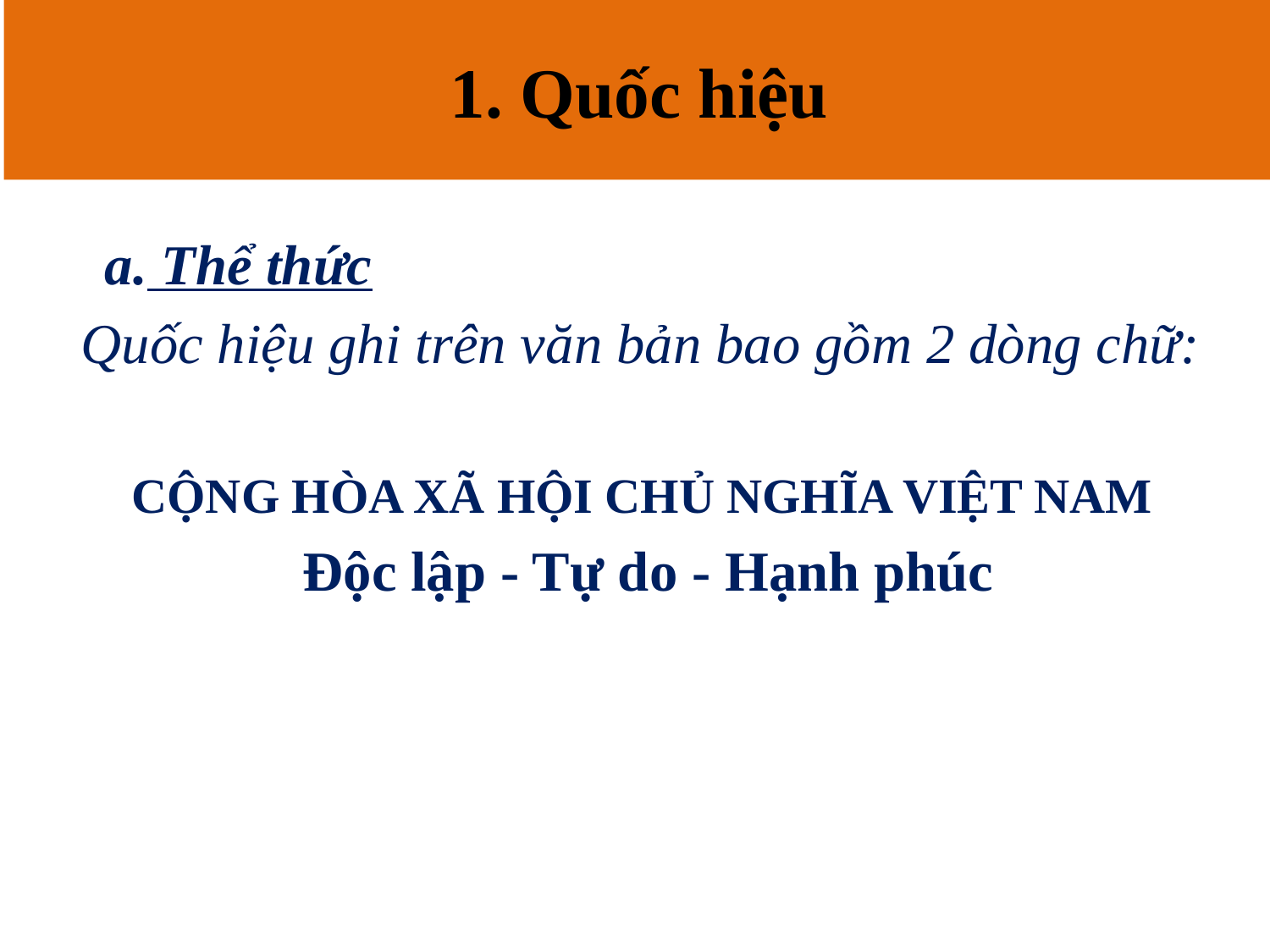

1. Quốc hiệu
# 1. QUỐC HIỆU
  a. Thể thức
Quốc hiệu ghi trên văn bản bao gồm 2 dòng chữ:

CỘNG HÒA XÃ HỘI CHỦ NGHĨA VIỆT NAM
Độc lập - Tự do - Hạnh phúc